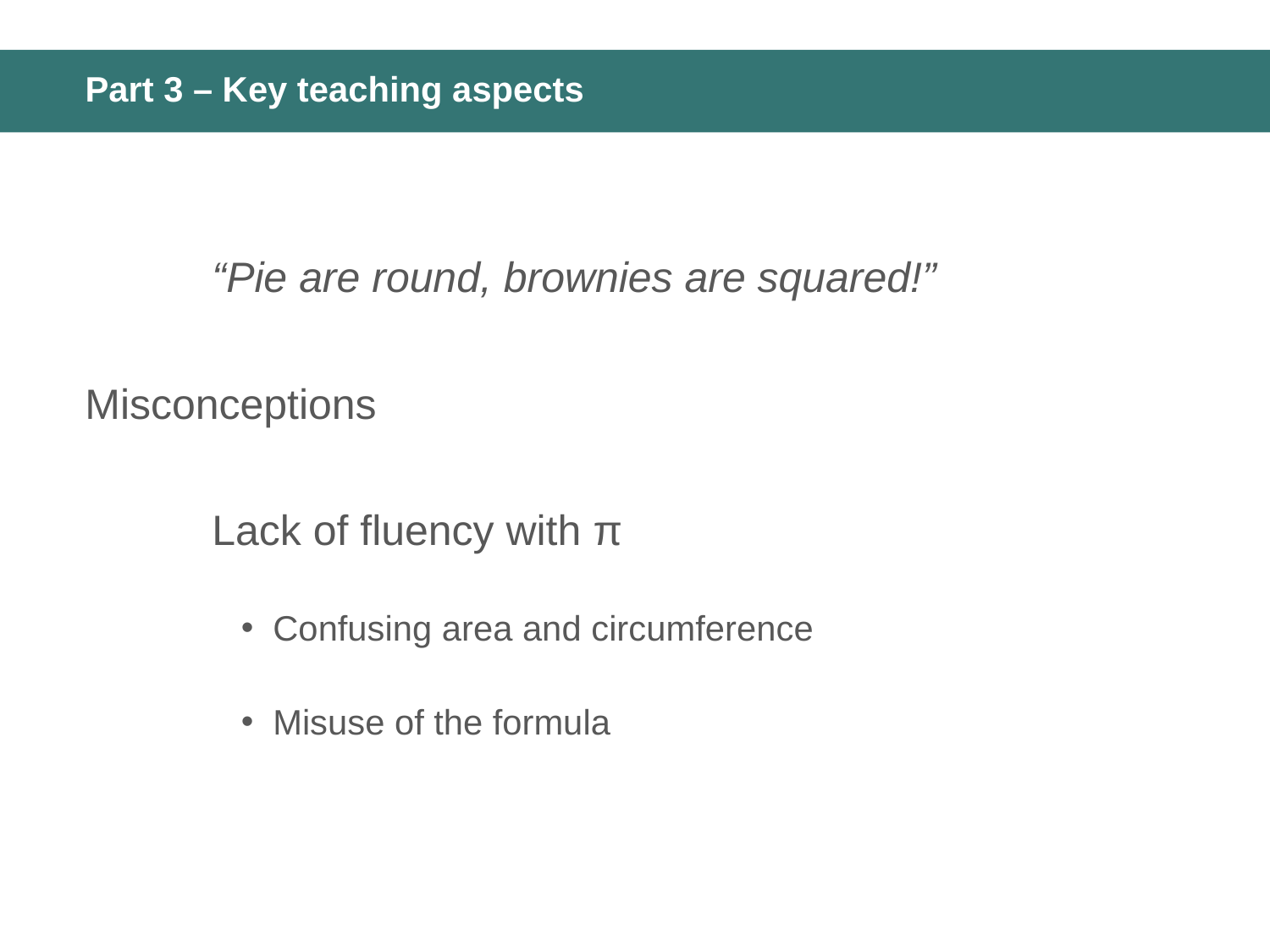

# Part 3 – Key teaching aspects

	“Pie are round, brownies are squared!”

Misconceptions

	Lack of fluency with π

Confusing area and circumference

Misuse of the formula